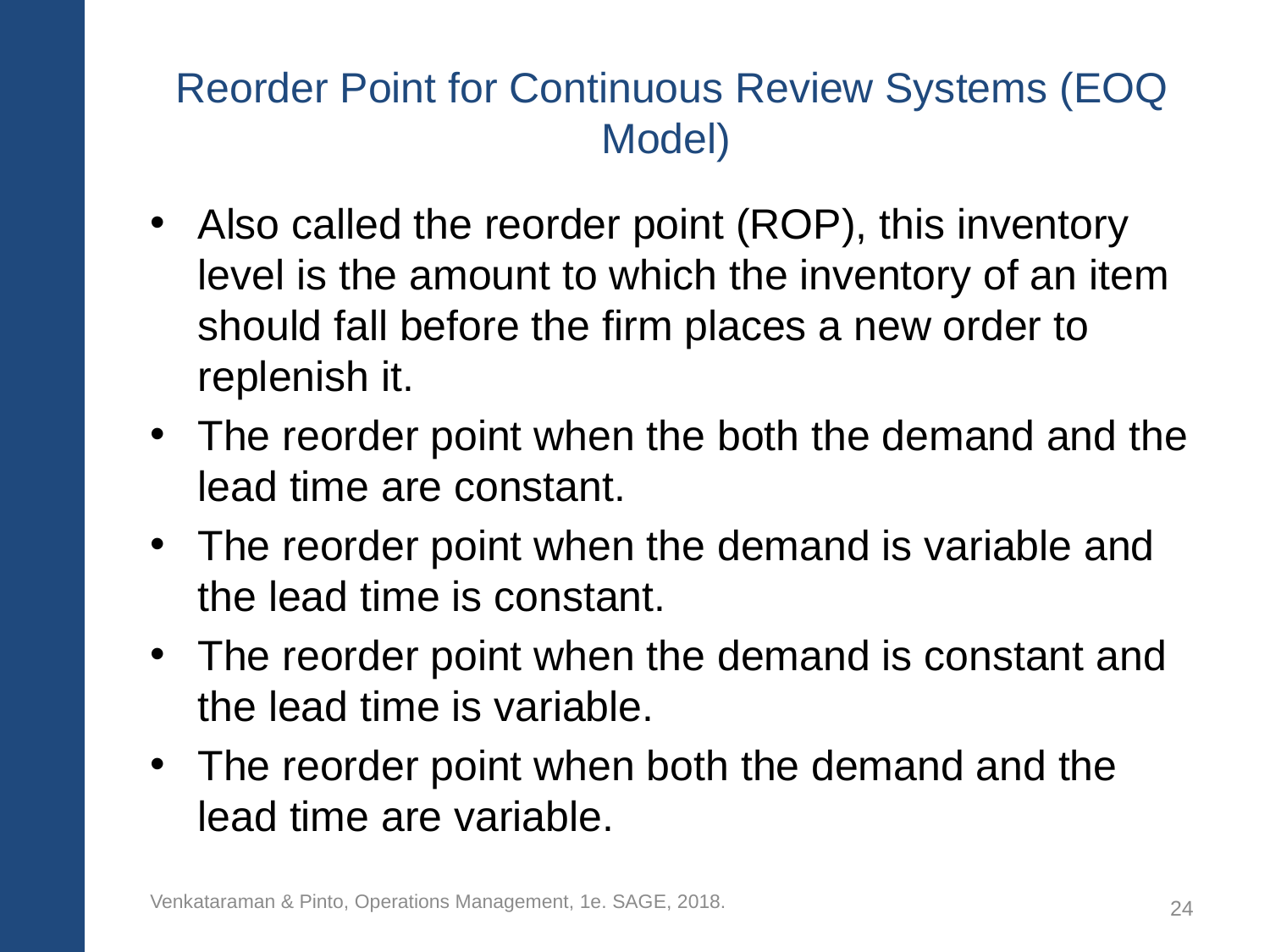

# Reorder Point for Continuous Review Systems (EOQ Model)
Also called the reorder point (ROP), this inventory level is the amount to which the inventory of an item should fall before the firm places a new order to replenish it.
The reorder point when the both the demand and the lead time are constant.
The reorder point when the demand is variable and the lead time is constant.
The reorder point when the demand is constant and the lead time is variable.
The reorder point when both the demand and the lead time are variable.
Venkataraman & Pinto, Operations Management, 1e. SAGE, 2018.
24